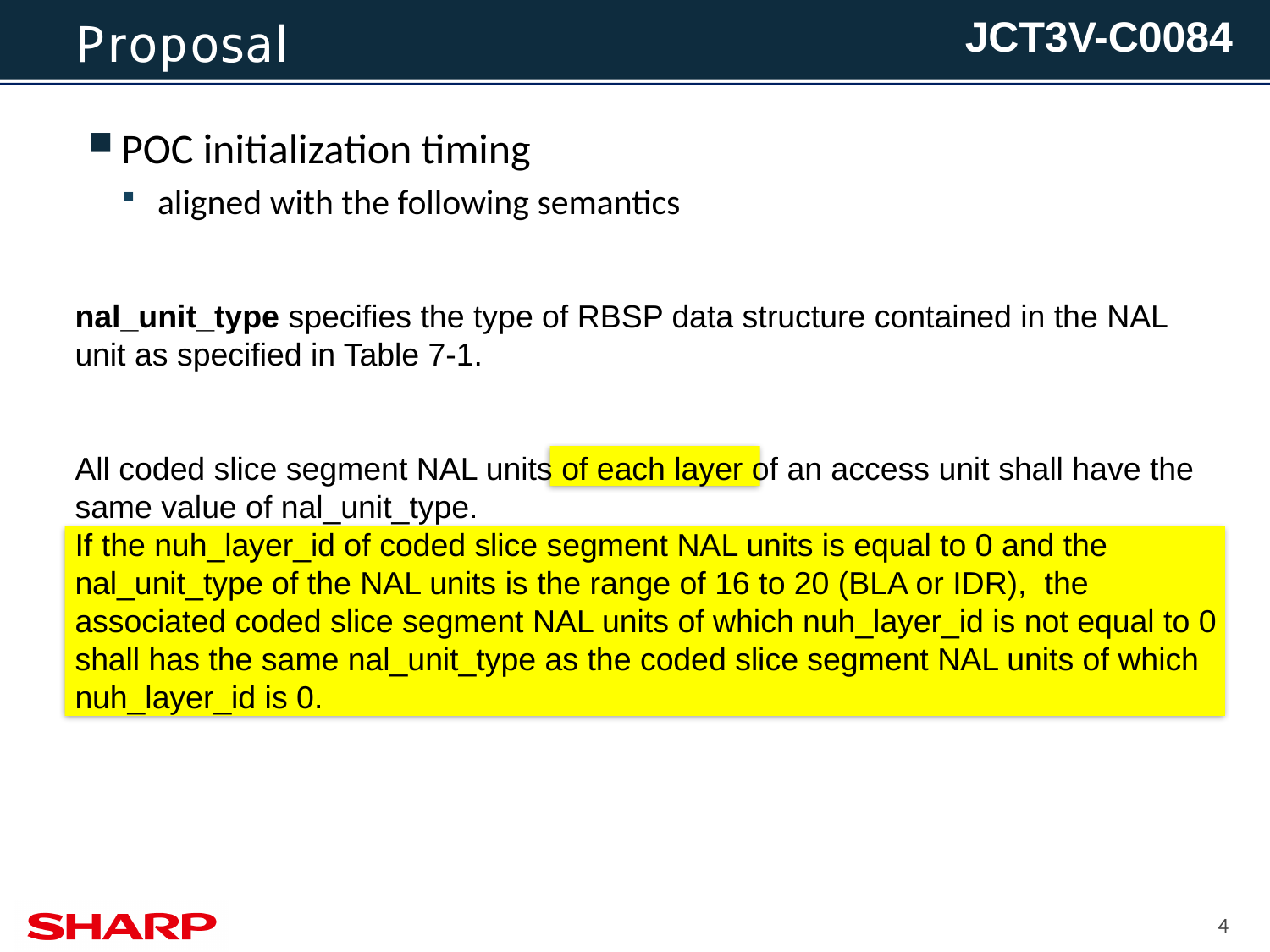

# Proposal
POC initialization timing
aligned with the following semantics
nal_unit_type specifies the type of RBSP data structure contained in the NAL unit as specified in Table 7‑1.

All coded slice segment NAL units of each layer of an access unit shall have the same value of nal_unit_type.
If the nuh_layer_id of coded slice segment NAL units is equal to 0 and the nal_unit_type of the NAL units is the range of 16 to 20 (BLA or IDR),  the associated coded slice segment NAL units of which nuh_layer_id is not equal to 0 shall has the same nal_unit_type as the coded slice segment NAL units of which nuh_layer_id is 0.

4